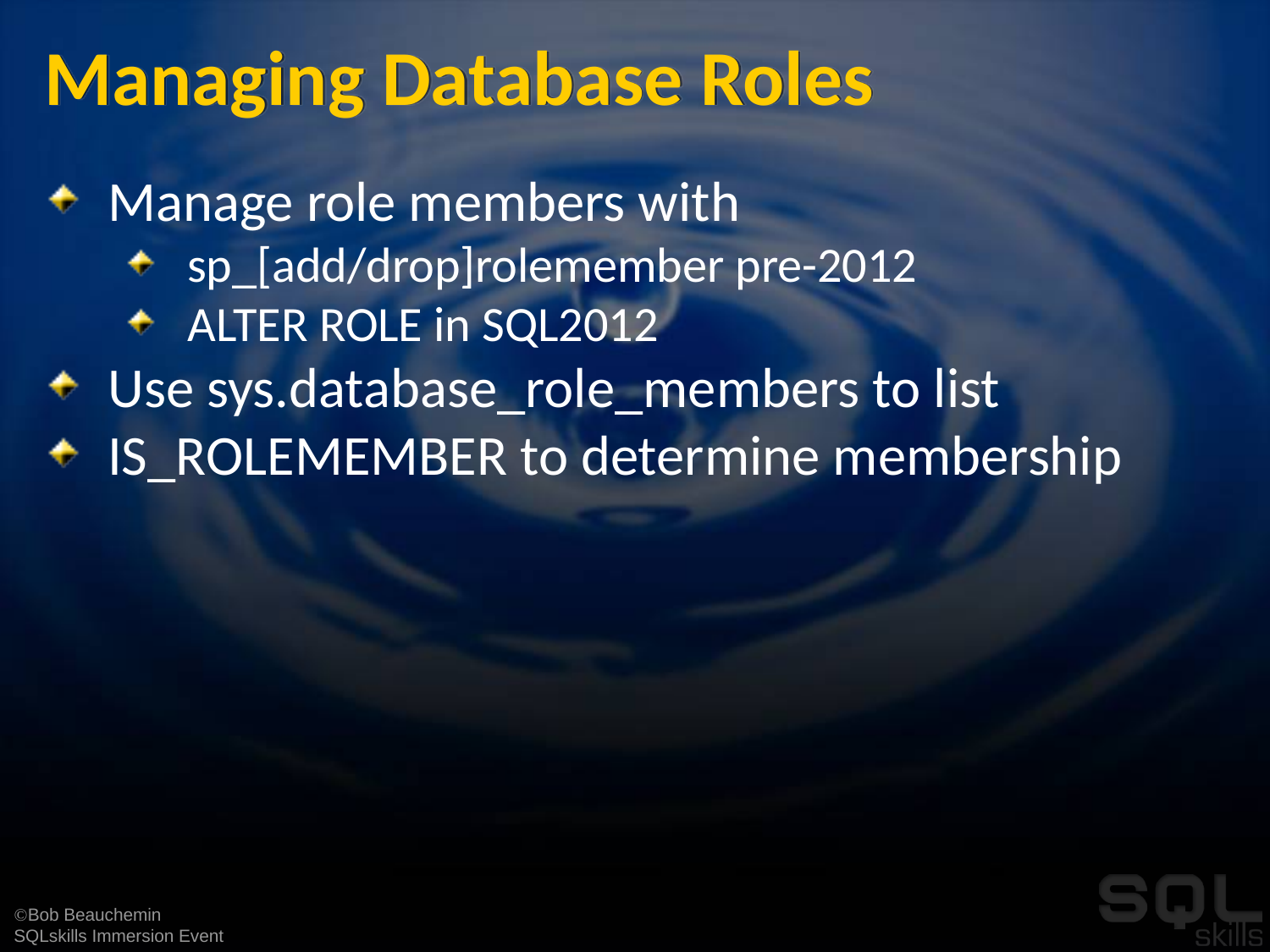

# Managing Database Roles
Manage role members with
sp_[add/drop]rolemember pre-2012
ALTER ROLE in SQL2012
Use sys.database_role_members to list
IS_ROLEMEMBER to determine membership